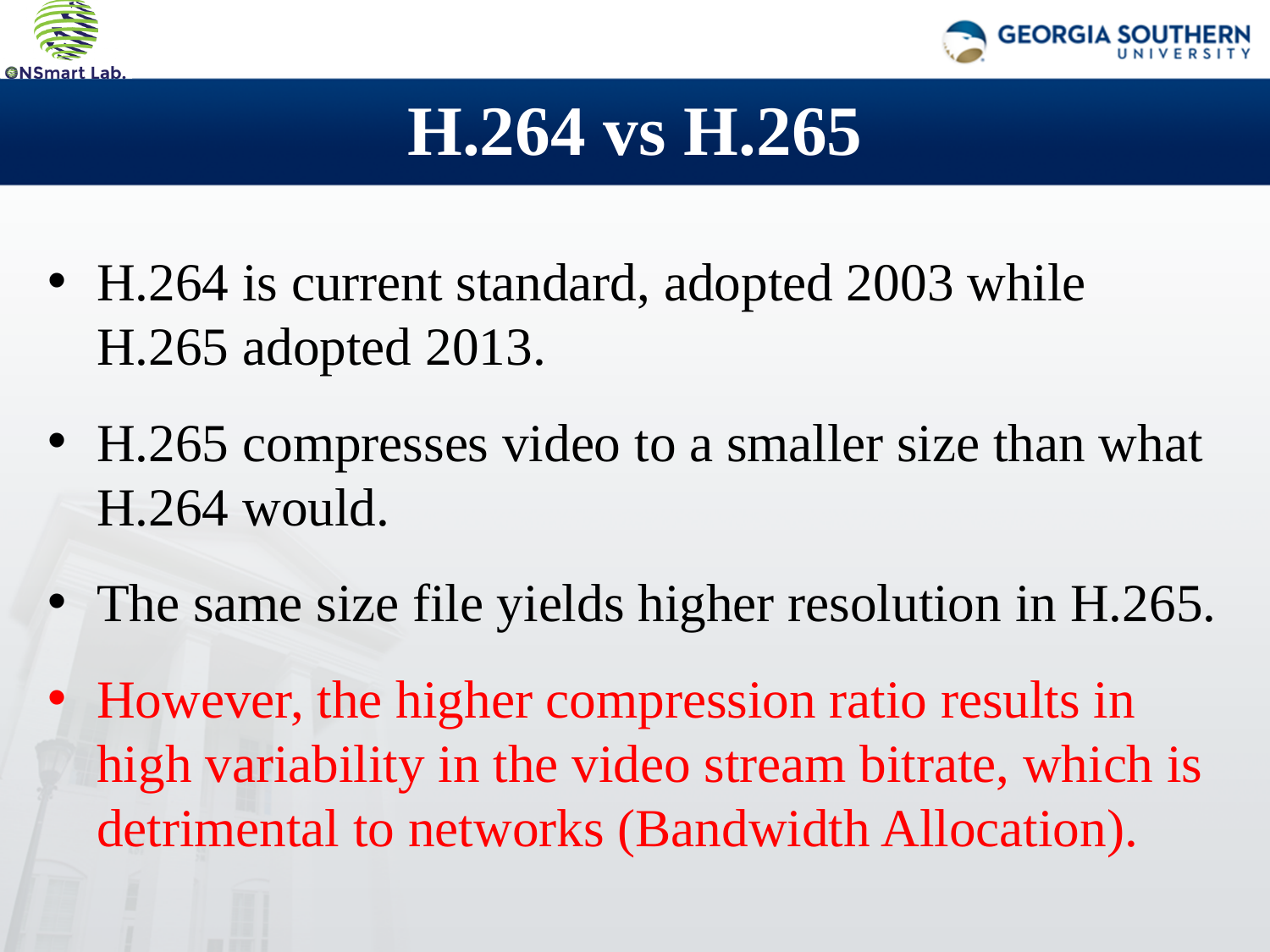

# H.264 vs H.265
H.264 is current standard, adopted 2003 while H.265 adopted 2013.

H.265 compresses video to a smaller size than what H.264 would.

The same size file yields higher resolution in H.265.

However, the higher compression ratio results in high variability in the video stream bitrate, which is detrimental to networks (Bandwidth Allocation).